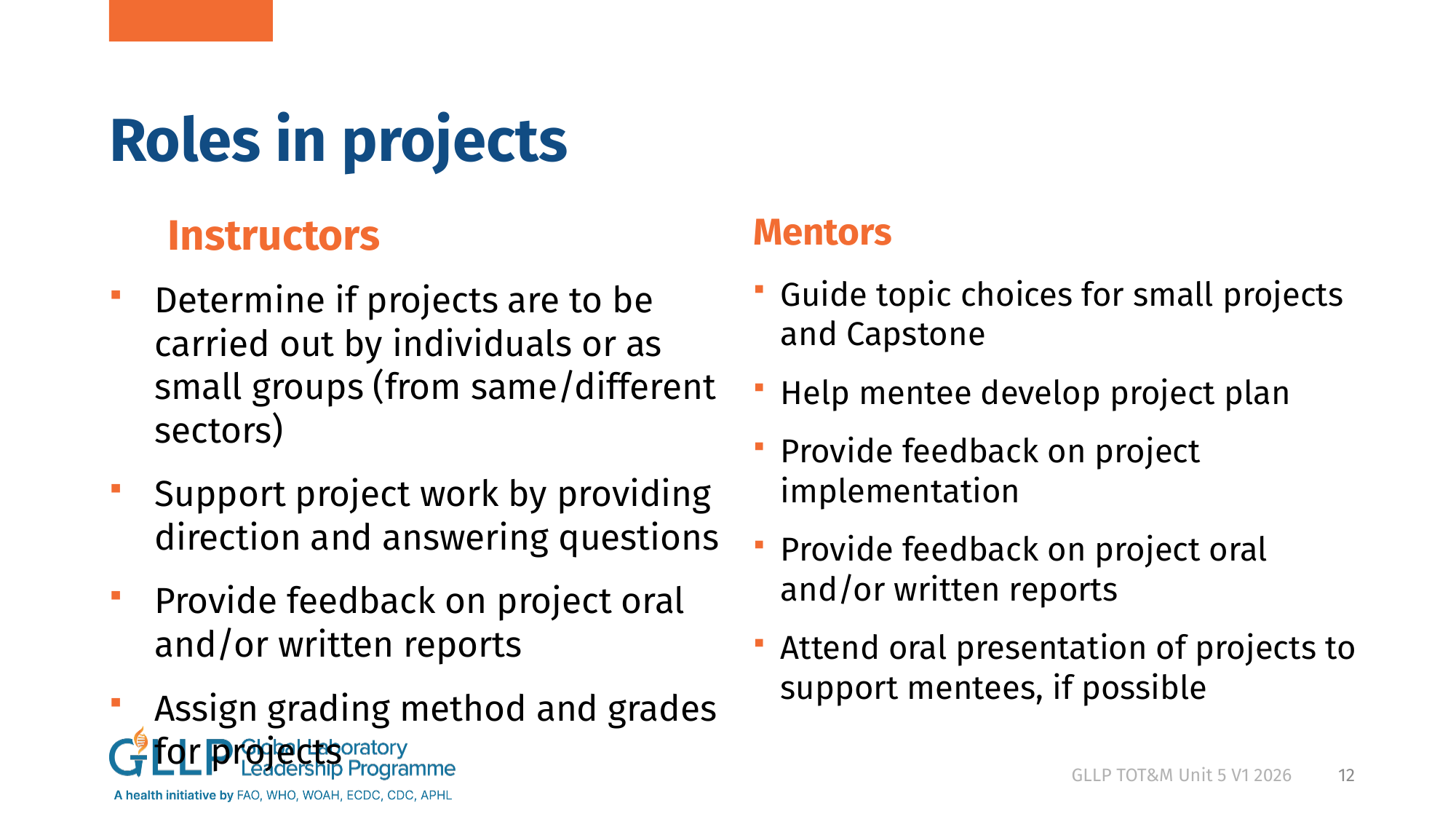

# Roles in projects
Mentors
Instructors
Guide topic choices for small projects and Capstone
Help mentee develop project plan
Provide feedback on project implementation
Provide feedback on project oral and/or written reports
Attend oral presentation of projects to support mentees, if possible
Determine if projects are to be carried out by individuals or as small groups (from same/different sectors)
Support project work by providing direction and answering questions
Provide feedback on project oral and/or written reports
Assign grading method and grades for projects
GLLP TOT&M Unit 5 V1 2026
12